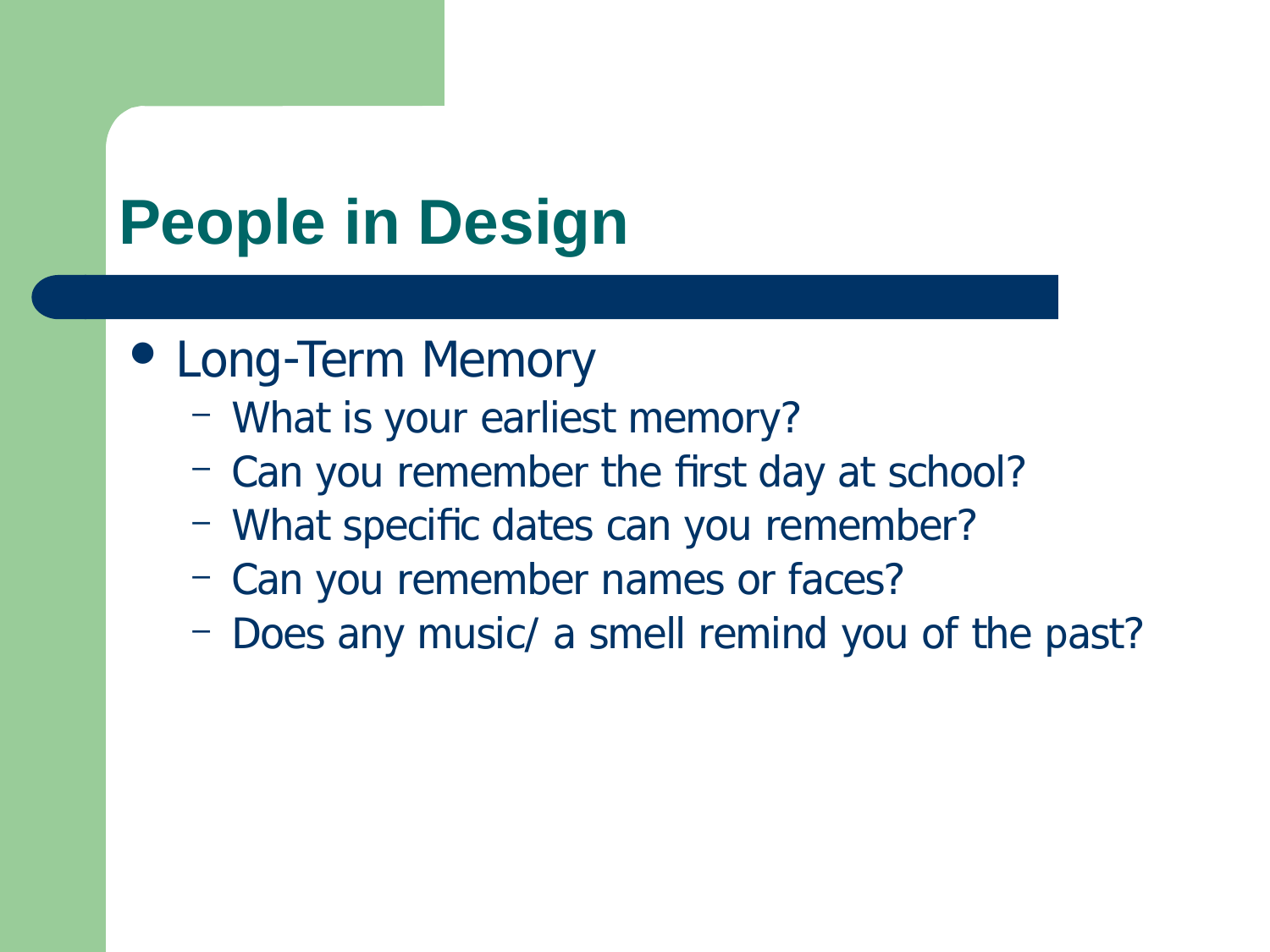

# People in Design
Long-Term Memory
What is your earliest memory?
Can you remember the first day at school?
What specific dates can you remember?
Can you remember names or faces?
Does any music/ a smell remind you of the past?